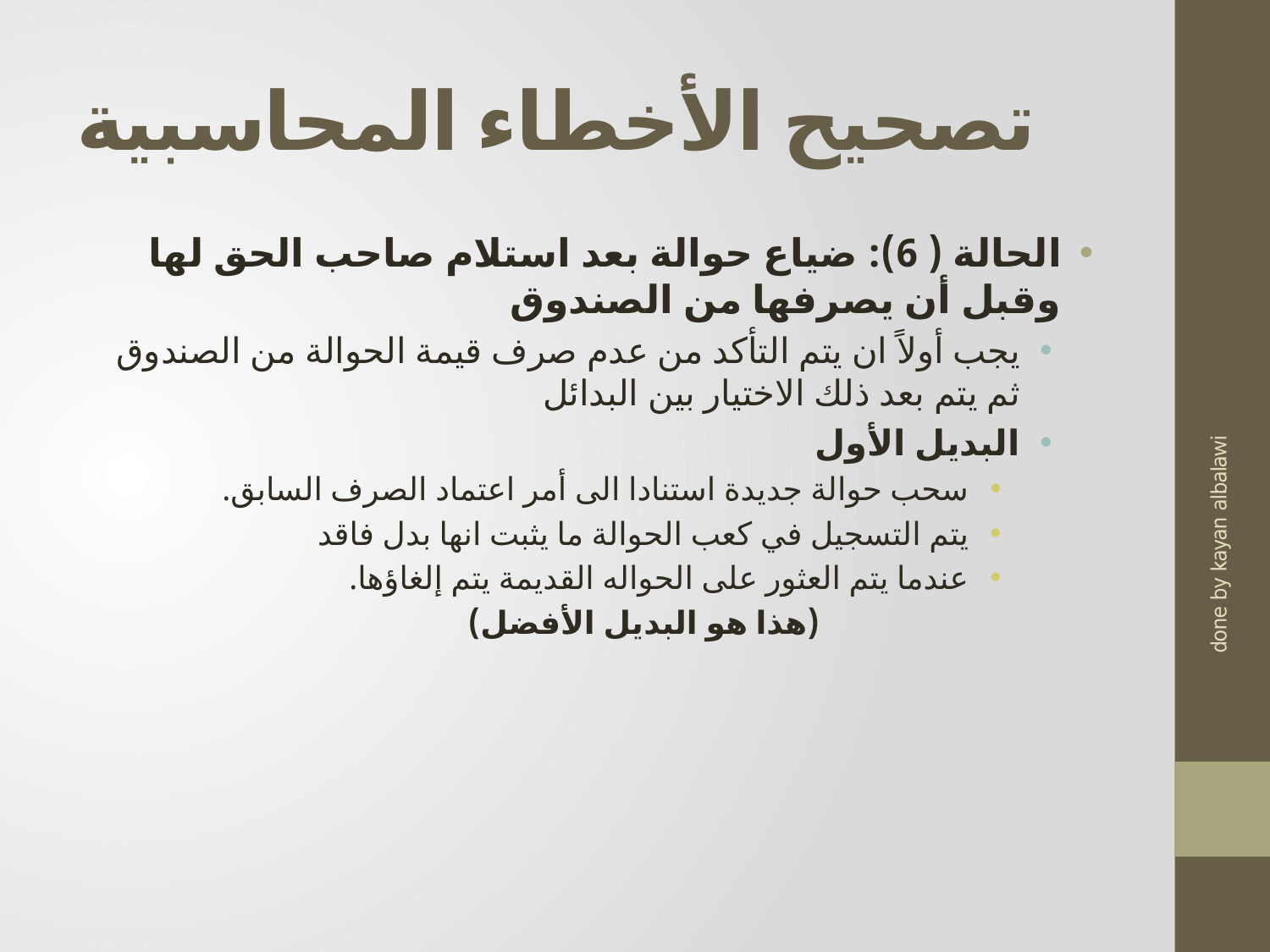

# تصحيح الأخطاء المحاسبية
الحالة ( 6): ضياع حوالة بعد استلام صاحب الحق لها وقبل أن يصرفها من الصندوق
يجب أولاً ان يتم التأكد من عدم صرف قيمة الحوالة من الصندوق ثم يتم بعد ذلك الاختيار بين البدائل
البديل الأول
سحب حوالة جديدة استنادا الى أمر اعتماد الصرف السابق.
يتم التسجيل في كعب الحوالة ما يثبت انها بدل فاقد
عندما يتم العثور على الحواله القديمة يتم إلغاؤها.
                      (هذا هو البديل الأفضل)
done by kayan albalawi